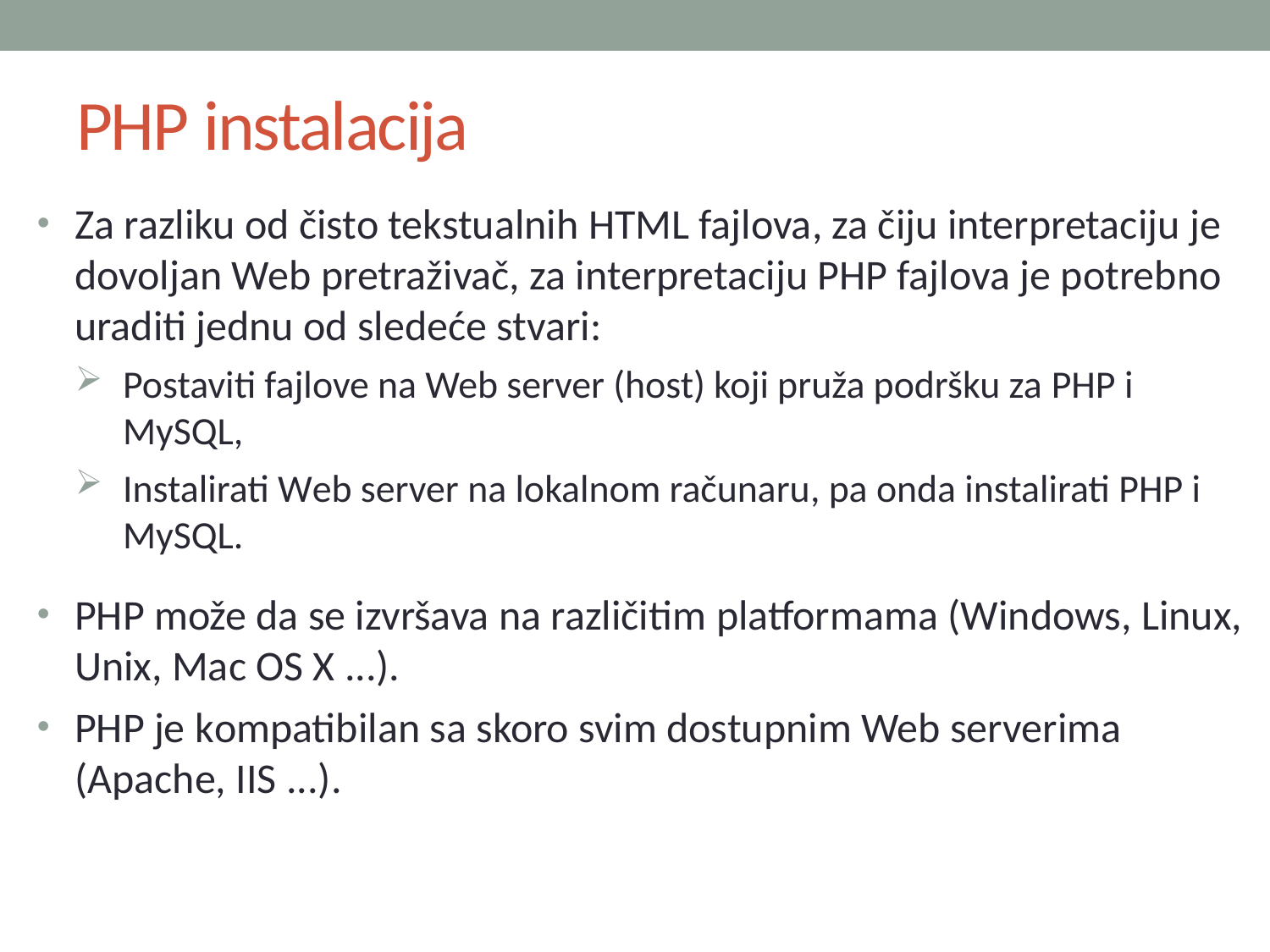

# PHP instalacija
Za razliku od čisto tekstualnih HTML fajlova, za čiju interpretaciju je dovoljan Web pretraživač, za interpretaciju PHP fajlova je potrebno uraditi jednu od sledeće stvari:
Postaviti fajlove na Web server (host) koji pruža podršku za PHP i MySQL,
Instalirati Web server na lokalnom računaru, pa onda instalirati PHP i MySQL.
PHP može da se izvršava na različitim platformama (Windows, Linux, Unix, Mac OS X ...).
PHP je kompatibilan sa skoro svim dostupnim Web serverima (Apache, IIS ...).